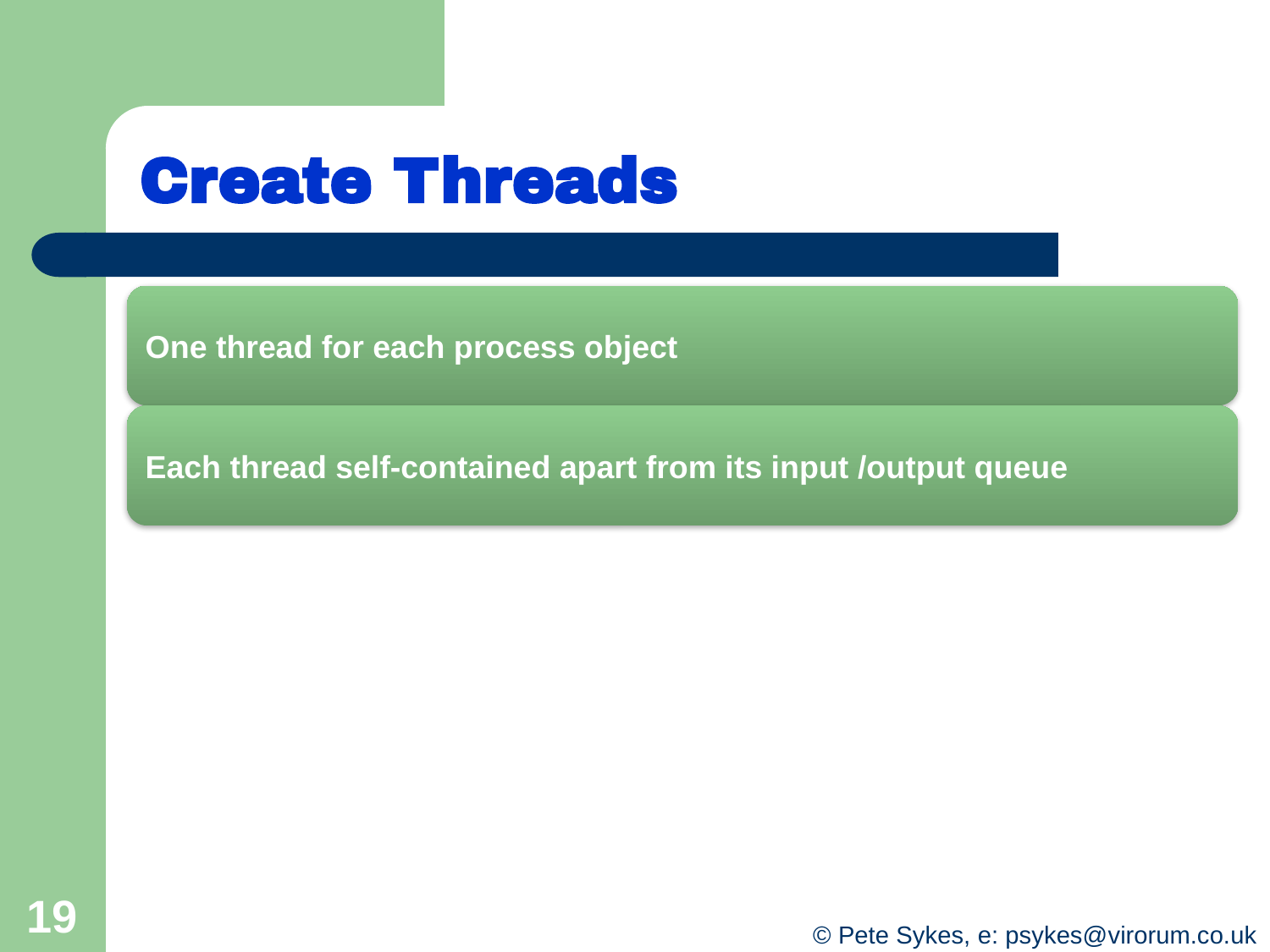

# Create Threads
One thread for each process object
Each thread self-contained apart from its input /output queue
19
© Pete Sykes, e: psykes@virorum.co.uk